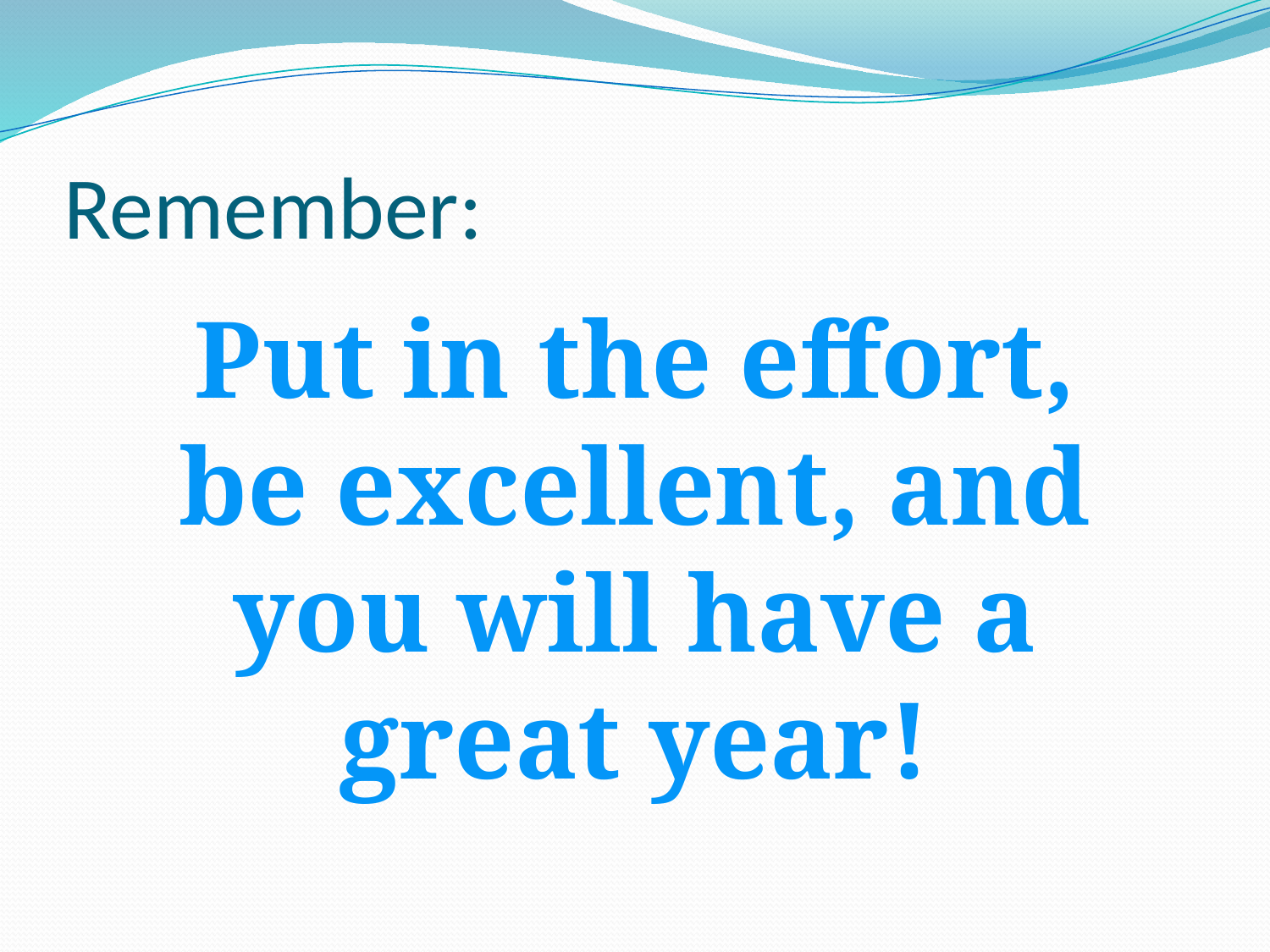

# Remember:
Put in the effort, be excellent, and you will have a great year!